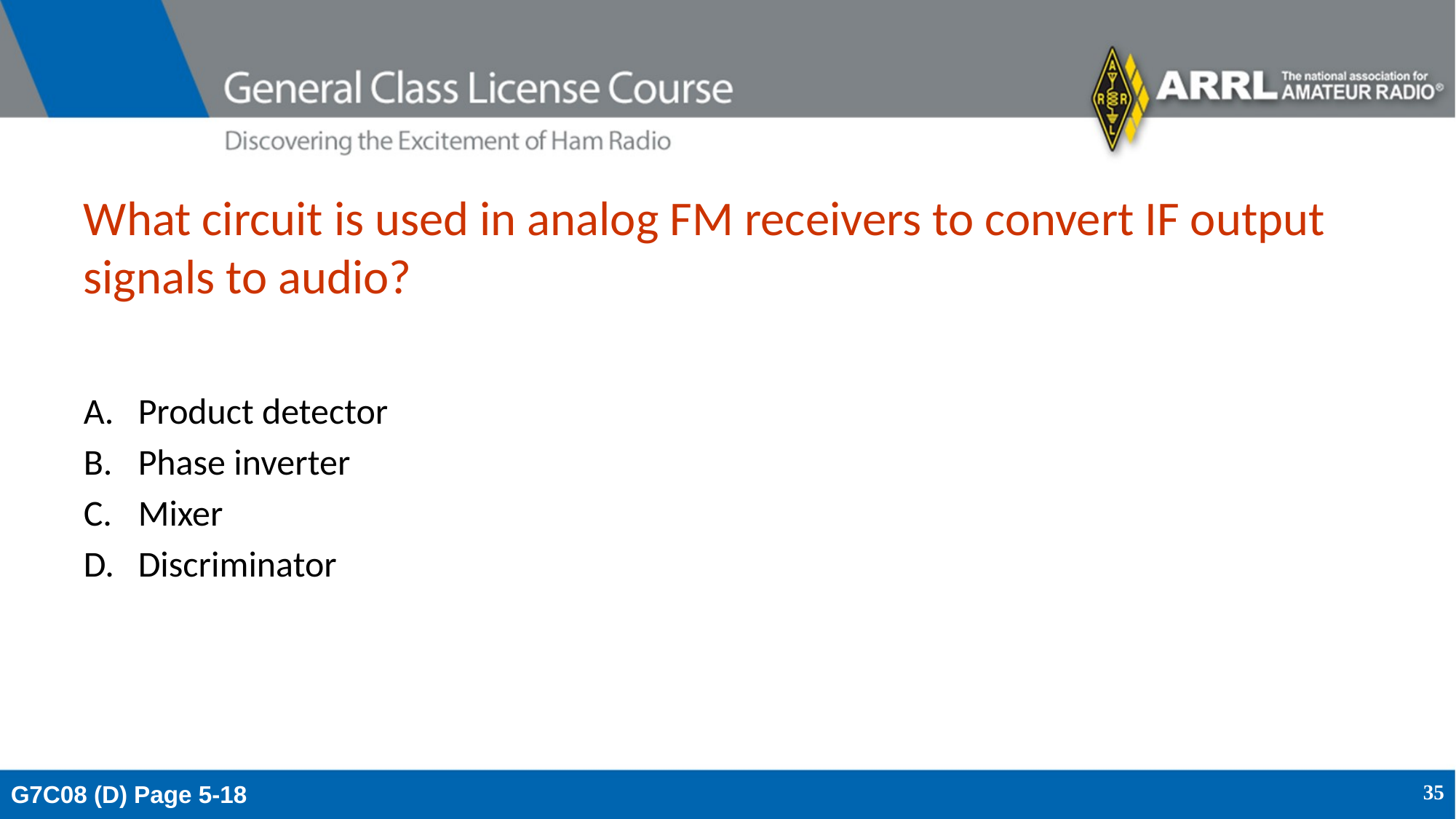

# What circuit is used in analog FM receivers to convert IF output signals to audio?
Product detector
Phase inverter
Mixer
Discriminator
G7C08 (D) Page 5-18
35